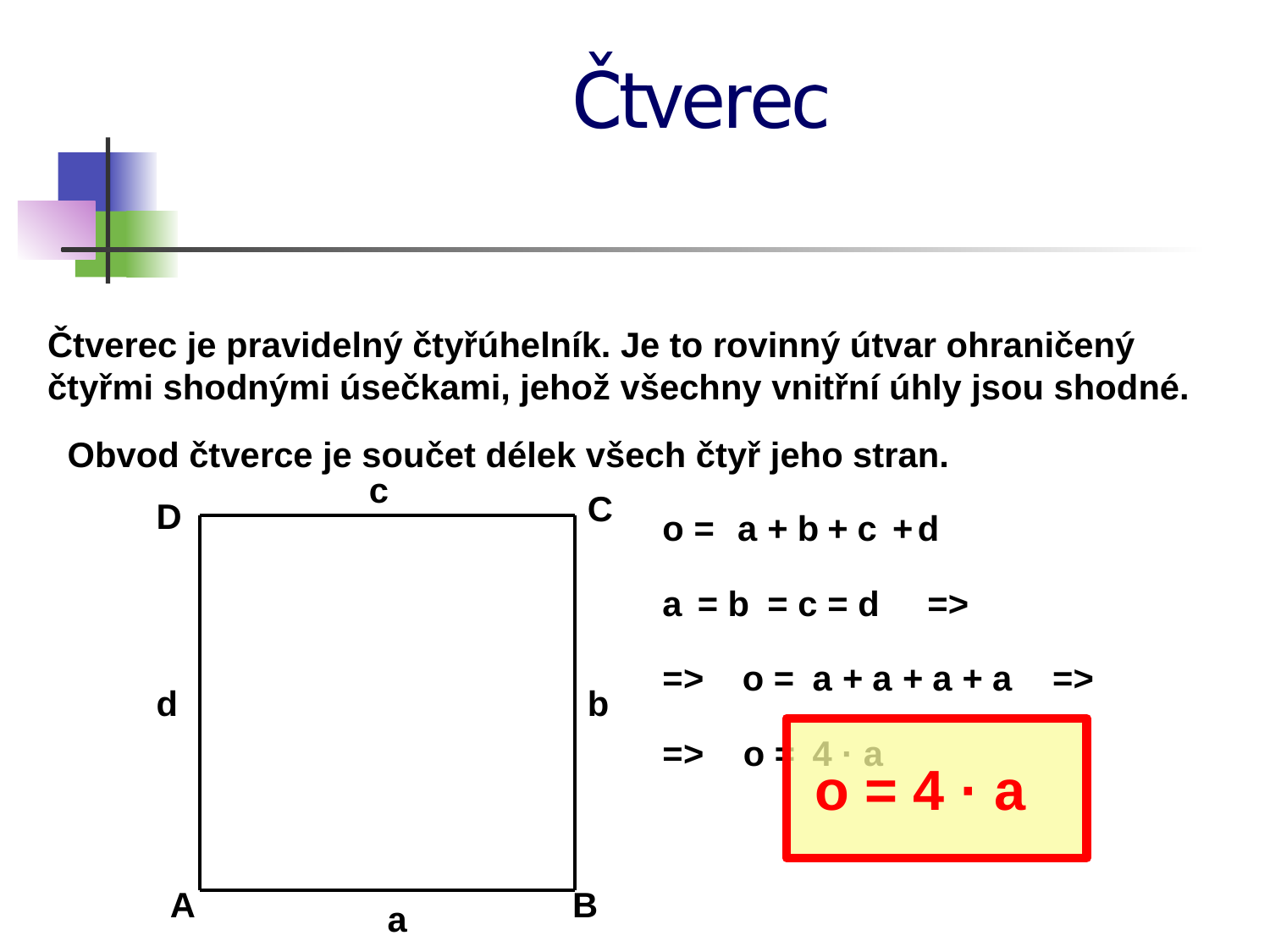

# Čtverec
Čtverec je pravidelný čtyřúhelník. Je to rovinný útvar ohraničený čtyřmi shodnými úsečkami, jehož všechny vnitřní úhly jsou shodné.
Obvod čtverce je součet délek všech čtyř jeho stran.
c
C
D
o =
a
+
b
+
c
+
d
a
= b
= c
= d
=>
=>
o =
a
+
a
+
a
+
a
=>
d
b

=>
o =
4 · a
o = 4 · a
A
B
a